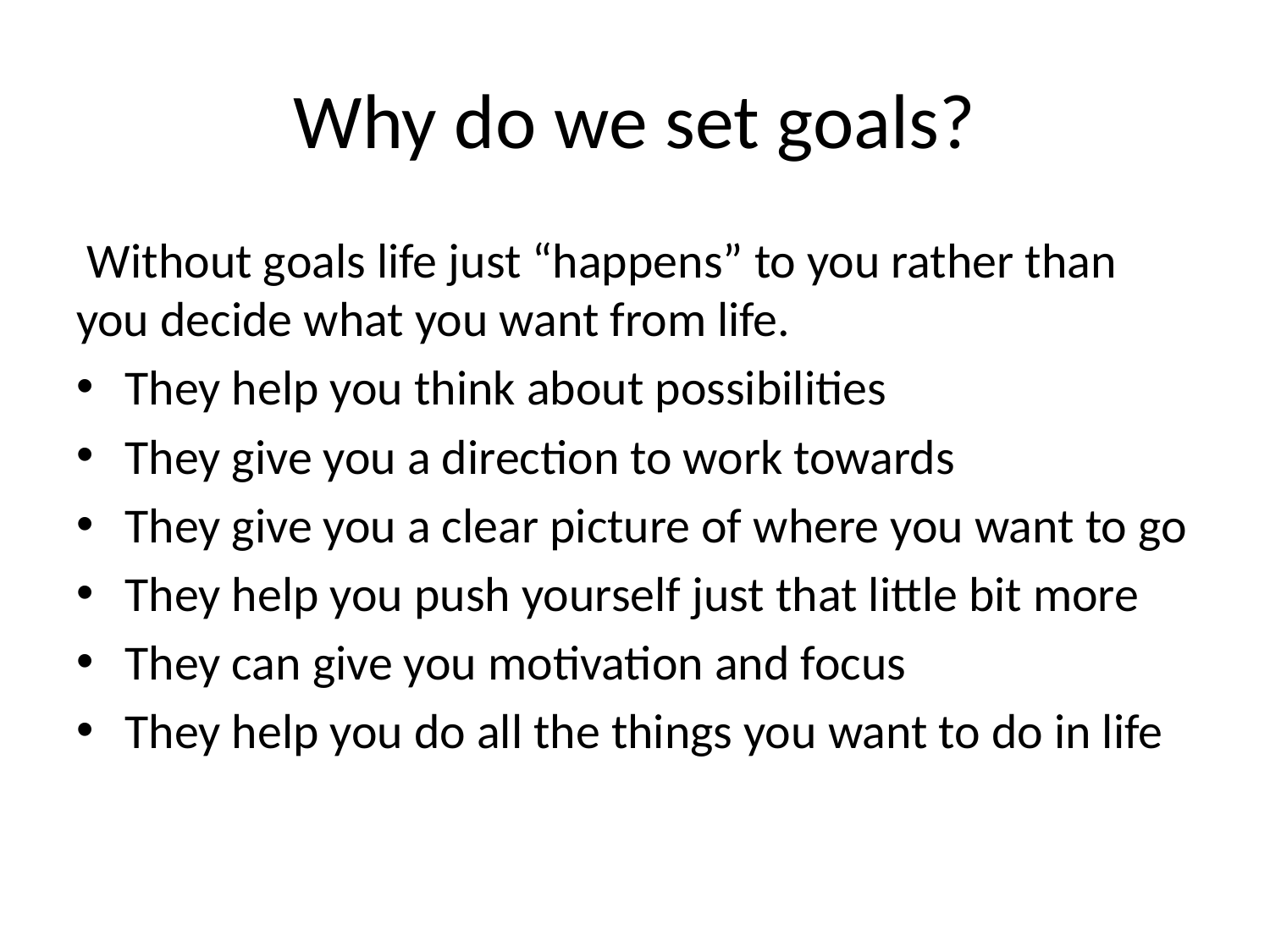

# Why do we set goals?
 Without goals life just “happens” to you rather than you decide what you want from life.
They help you think about possibilities
They give you a direction to work towards
They give you a clear picture of where you want to go
They help you push yourself just that little bit more
They can give you motivation and focus
They help you do all the things you want to do in life